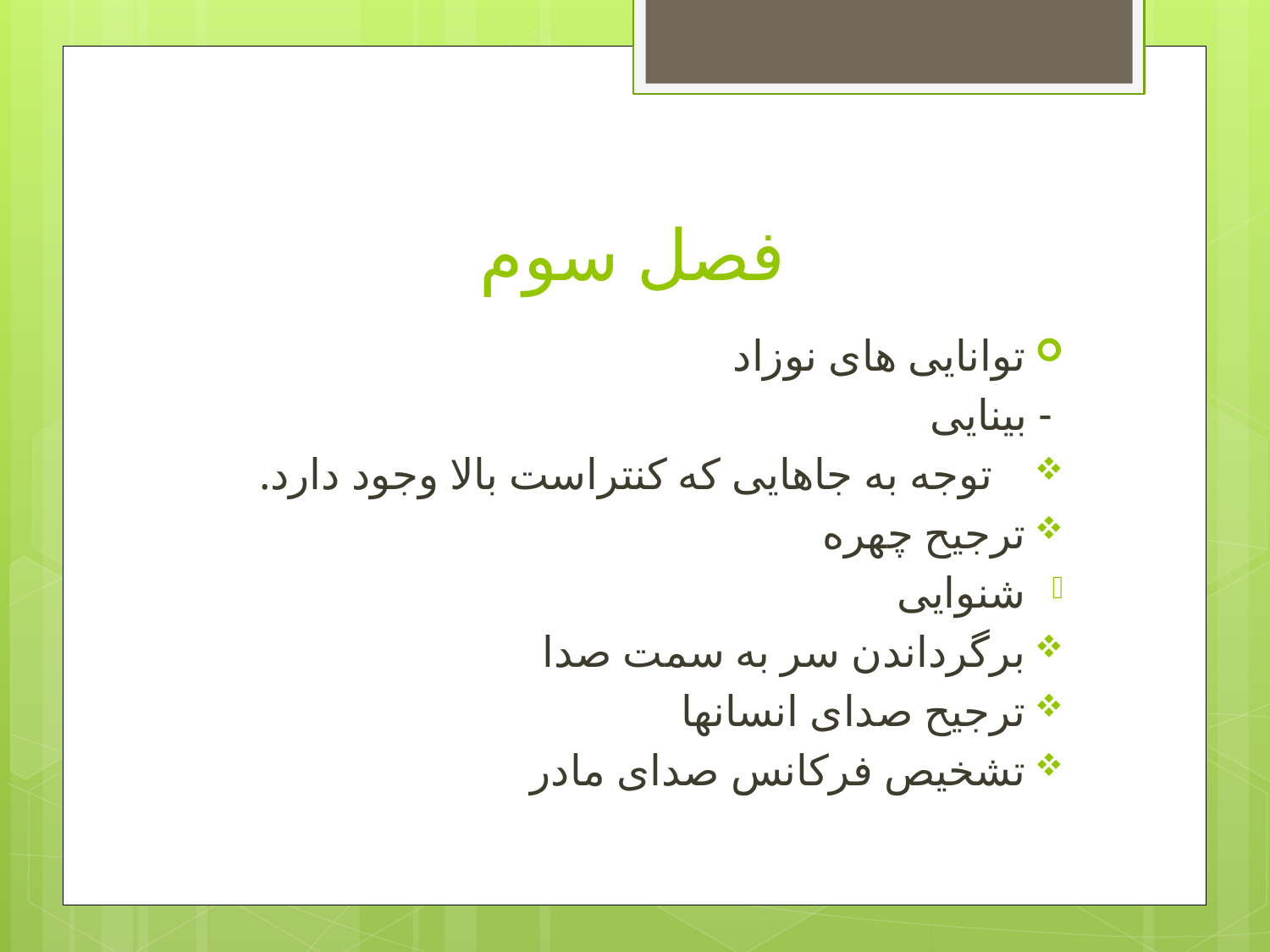

# فصل سوم
توانایی های نوزاد
 - بینایی
   توجه به جاهایی که کنتراست بالا وجود دارد.
ترجیح چهره
شنوایی
برگرداندن سر به سمت صدا
ترجیح صدای انسانها
تشخیص فرکانس صدای مادر